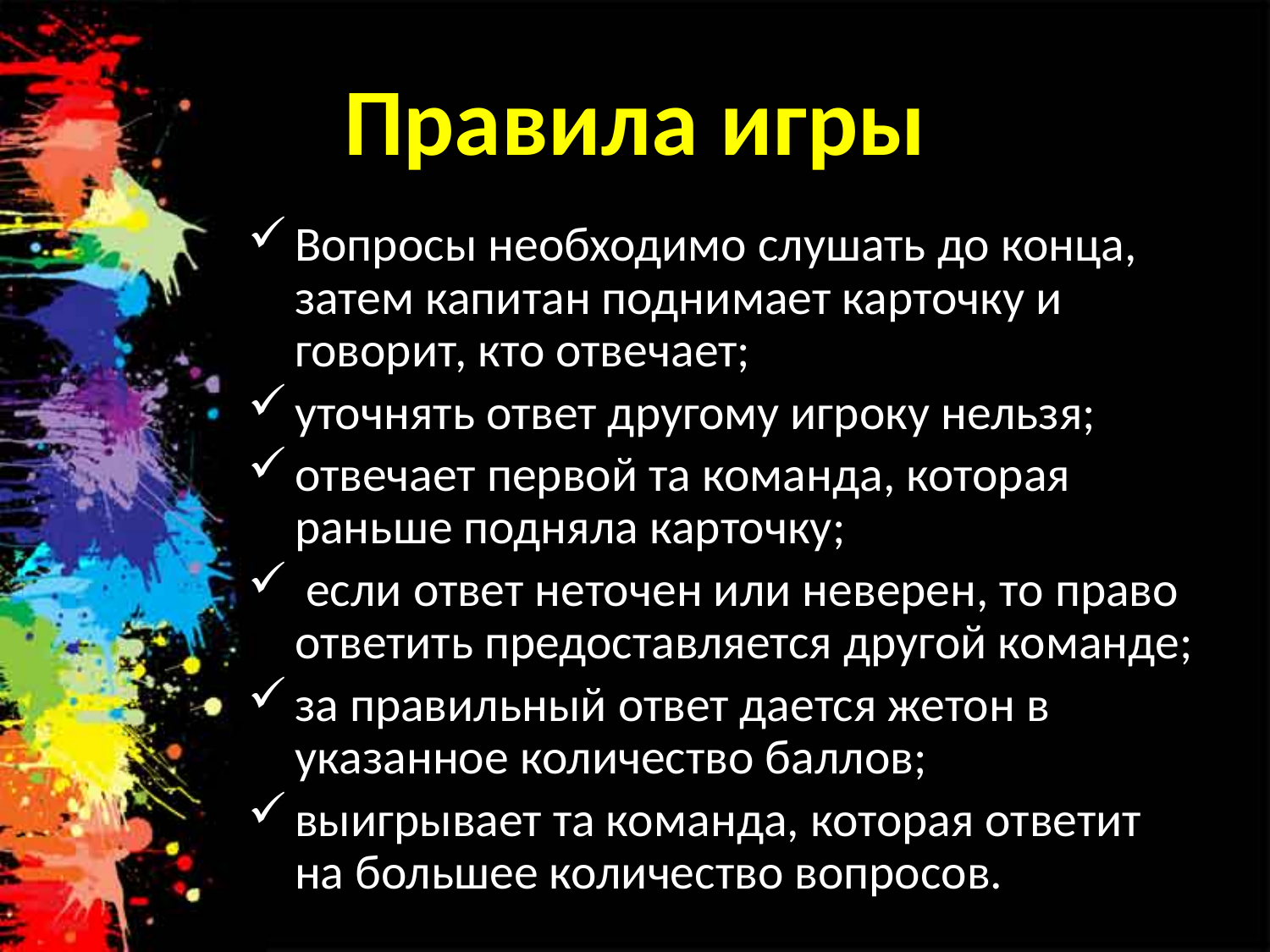

# Правила игры

Вопросы необходимо слушать до конца, затем капитан поднимает карточку и говорит, кто отвечает;
уточнять ответ другому игроку нельзя;
отвечает первой та команда, которая раньше подняла карточку;
 если ответ неточен или неверен, то право ответить предоставляется другой команде;
за правильный ответ дается жетон в указанное количество баллов;
выигрывает та команда, которая ответит на большее количество вопросов.